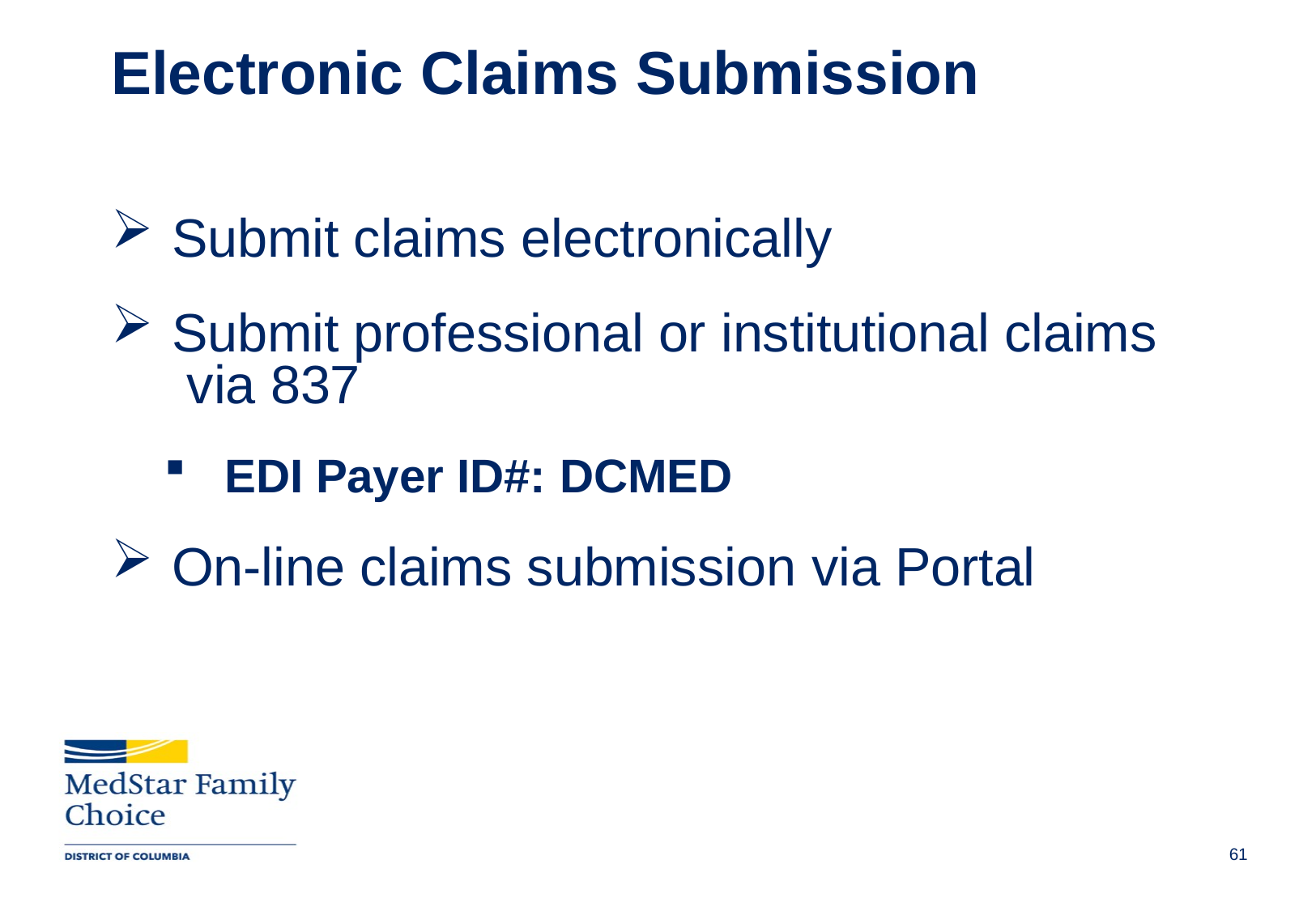

# Electronic Claims Submission
Submit claims electronically
Submit professional or institutional claims  via 837
EDI Payer ID#: DCMED
On-line claims submission via Portal

Draft
61